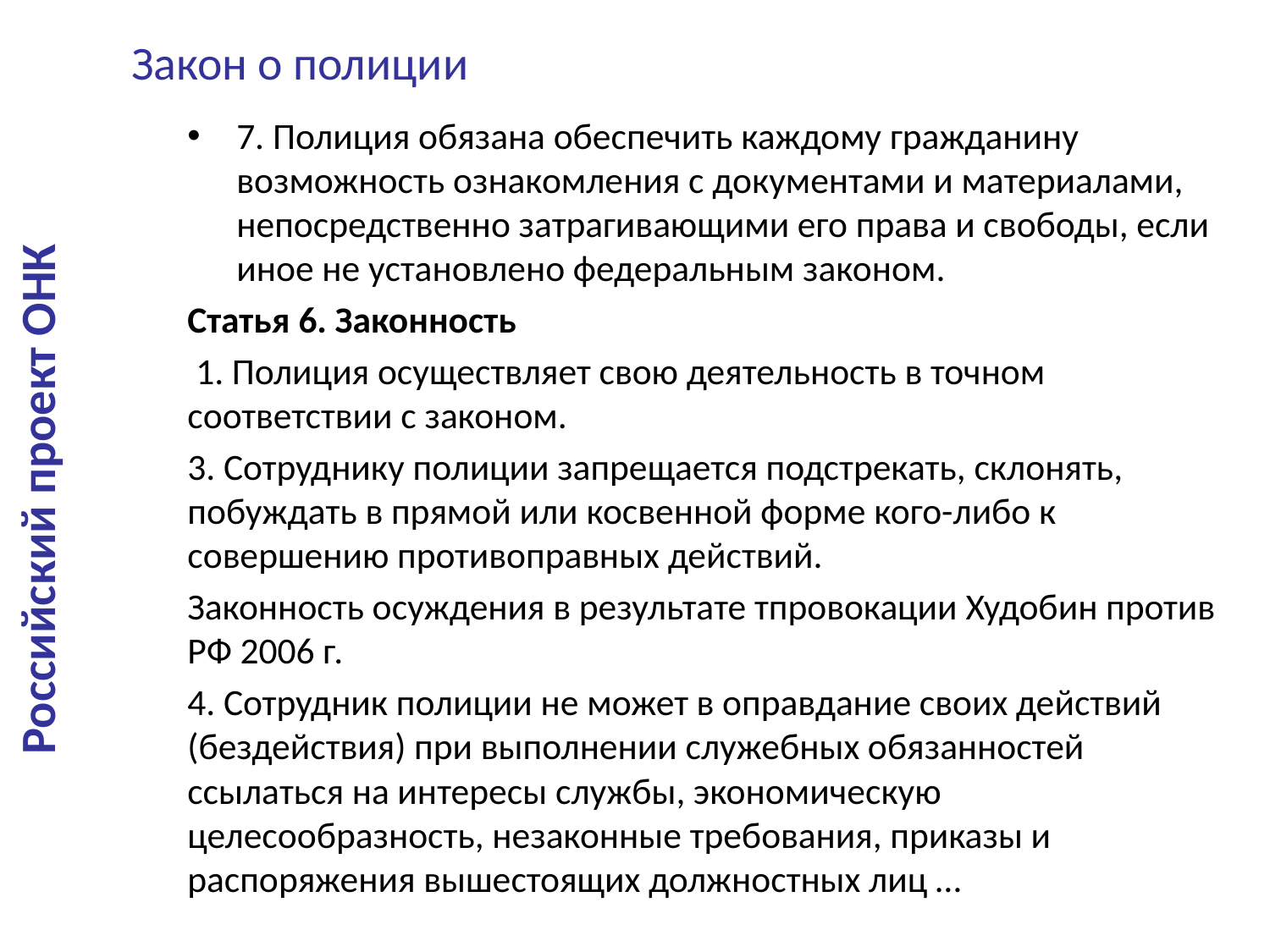

# Закон о полиции
7. Полиция обязана обеспечить каждому гражданину возможность ознакомления с документами и материалами, непосредственно затрагивающими его права и свободы, если иное не установлено федеральным законом.
Статья 6. Законность
 1. Полиция осуществляет свою деятельность в точном соответствии с законом.
3. Сотруднику полиции запрещается подстрекать, склонять, побуждать в прямой или косвенной форме кого-либо к совершению противоправных действий.
Законность осуждения в результате тпровокации Худобин против РФ 2006 г.
4. Сотрудник полиции не может в оправдание своих действий (бездействия) при выполнении служебных обязанностей ссылаться на интересы службы, экономическую целесообразность, незаконные требования, приказы и распоряжения вышестоящих должностных лиц …

Российский проект ОНК